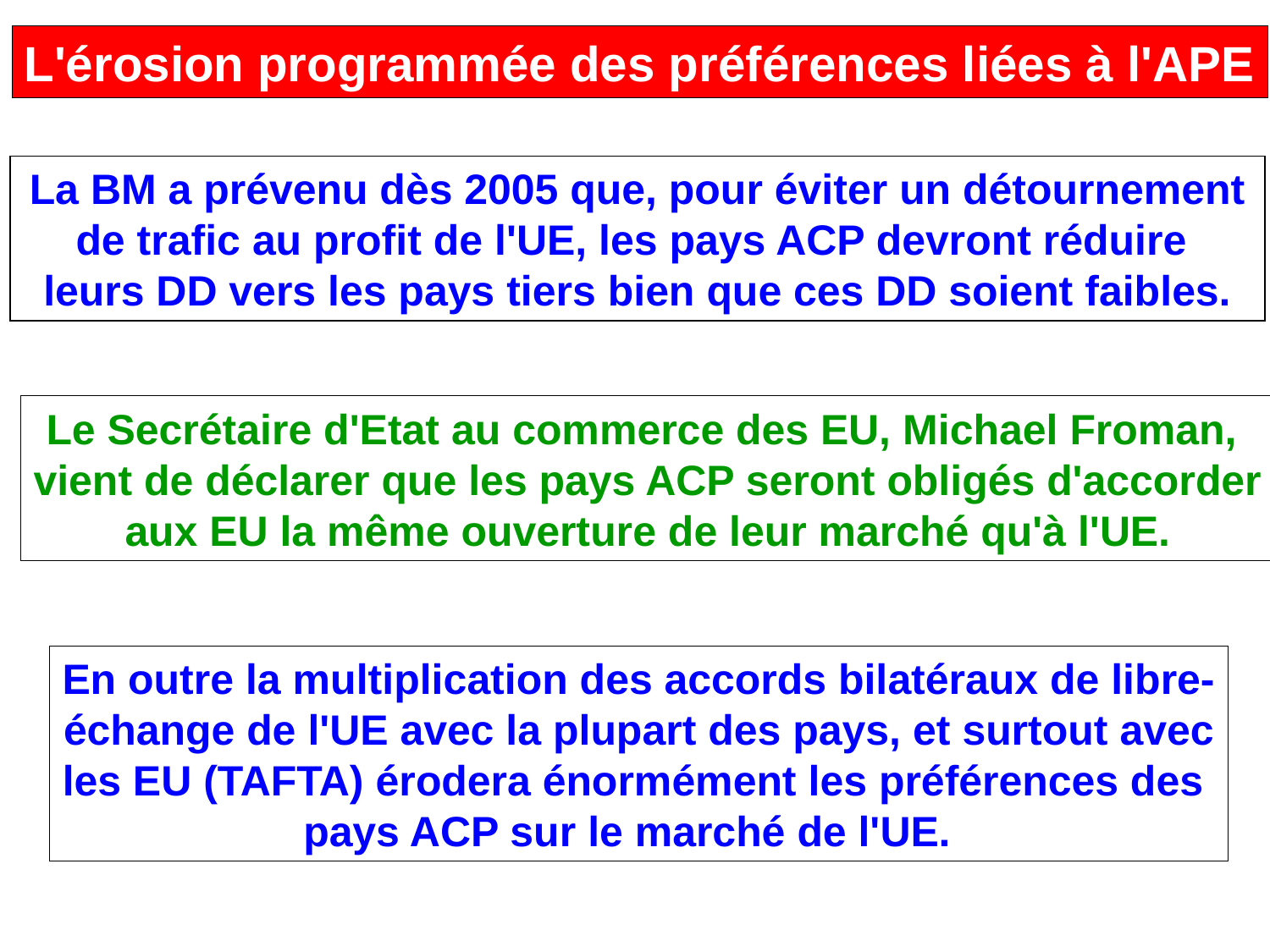

L'érosion programmée des préférences liées à l'APE
La BM a prévenu dès 2005 que, pour éviter un détournement de trafic au profit de l'UE, les pays ACP devront réduire
leurs DD vers les pays tiers bien que ces DD soient faibles.
Le Secrétaire d'Etat au commerce des EU, Michael Froman,
vient de déclarer que les pays ACP seront obligés d'accorder
aux EU la même ouverture de leur marché qu'à l'UE.
En outre la multiplication des accords bilatéraux de libre-
échange de l'UE avec la plupart des pays, et surtout avec
les EU (TAFTA) érodera énormément les préférences des
pays ACP sur le marché de l'UE.